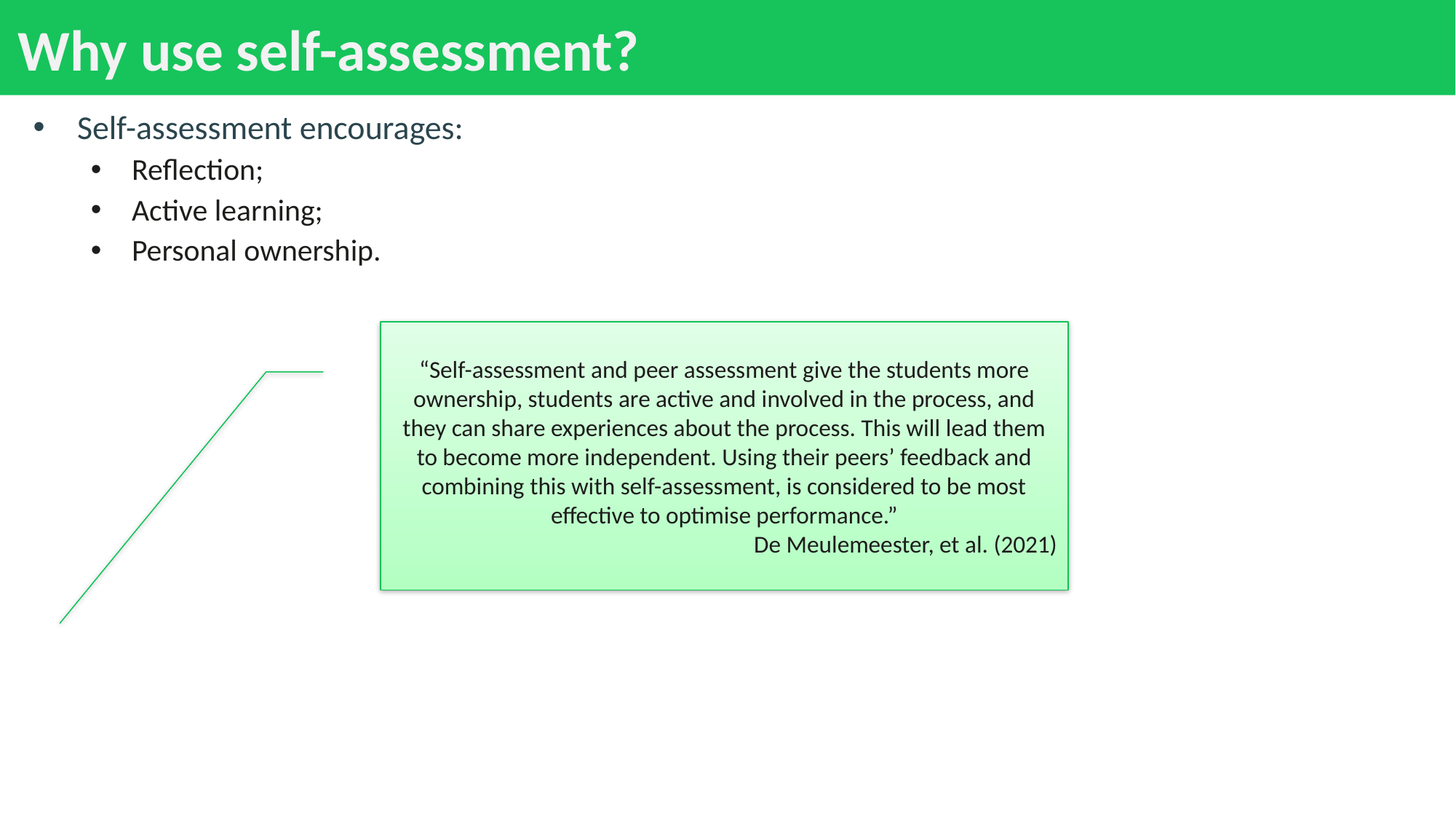

# Why use self-assessment?
Self-assessment encourages:
Reflection;
Active learning;
Personal ownership.

“Self-assessment and peer assessment give the students more ownership, students are active and involved in the process, and they can share experiences about the process. This will lead them to become more independent. Using their peers’ feedback and combining this with self-assessment, is considered to be most effective to optimise performance.”
De Meulemeester, et al. (2021)